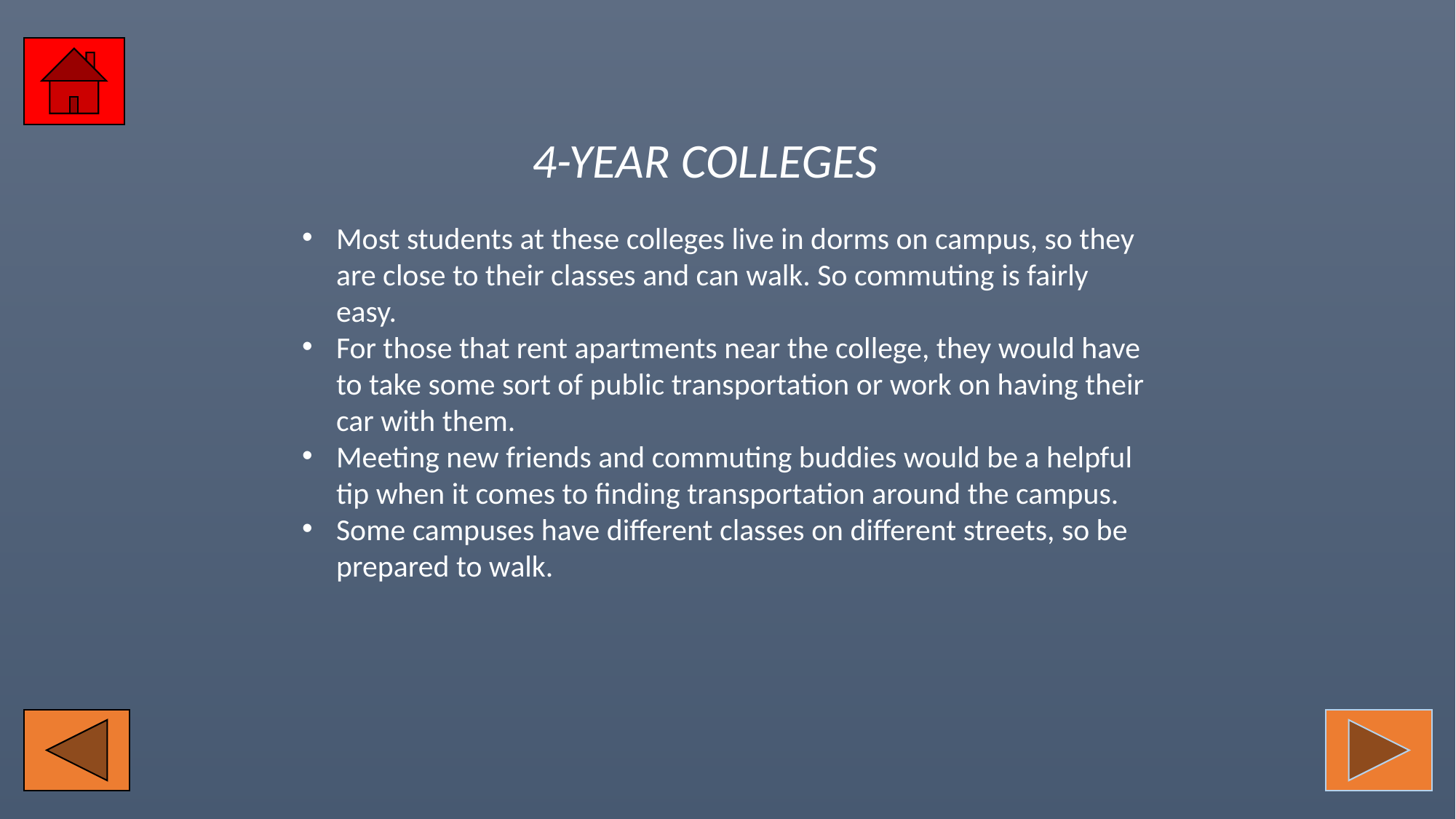

4-YEAR COLLEGES
Most students at these colleges live in dorms on campus, so they are close to their classes and can walk. So commuting is fairly easy.
For those that rent apartments near the college, they would have to take some sort of public transportation or work on having their car with them.
Meeting new friends and commuting buddies would be a helpful tip when it comes to finding transportation around the campus.
Some campuses have different classes on different streets, so be prepared to walk.